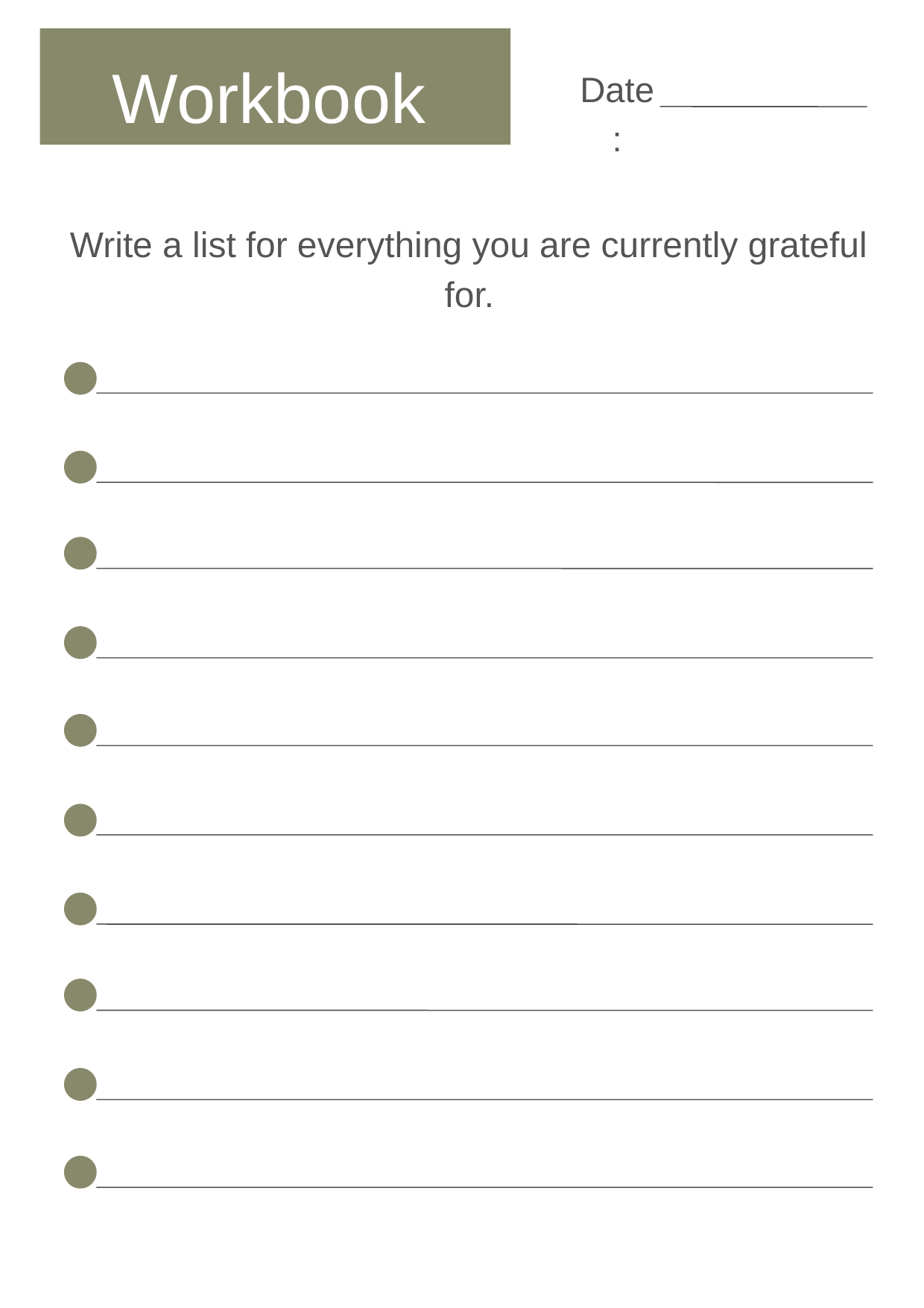

Workbook
Date:

Write a list for everything you are currently grateful for.